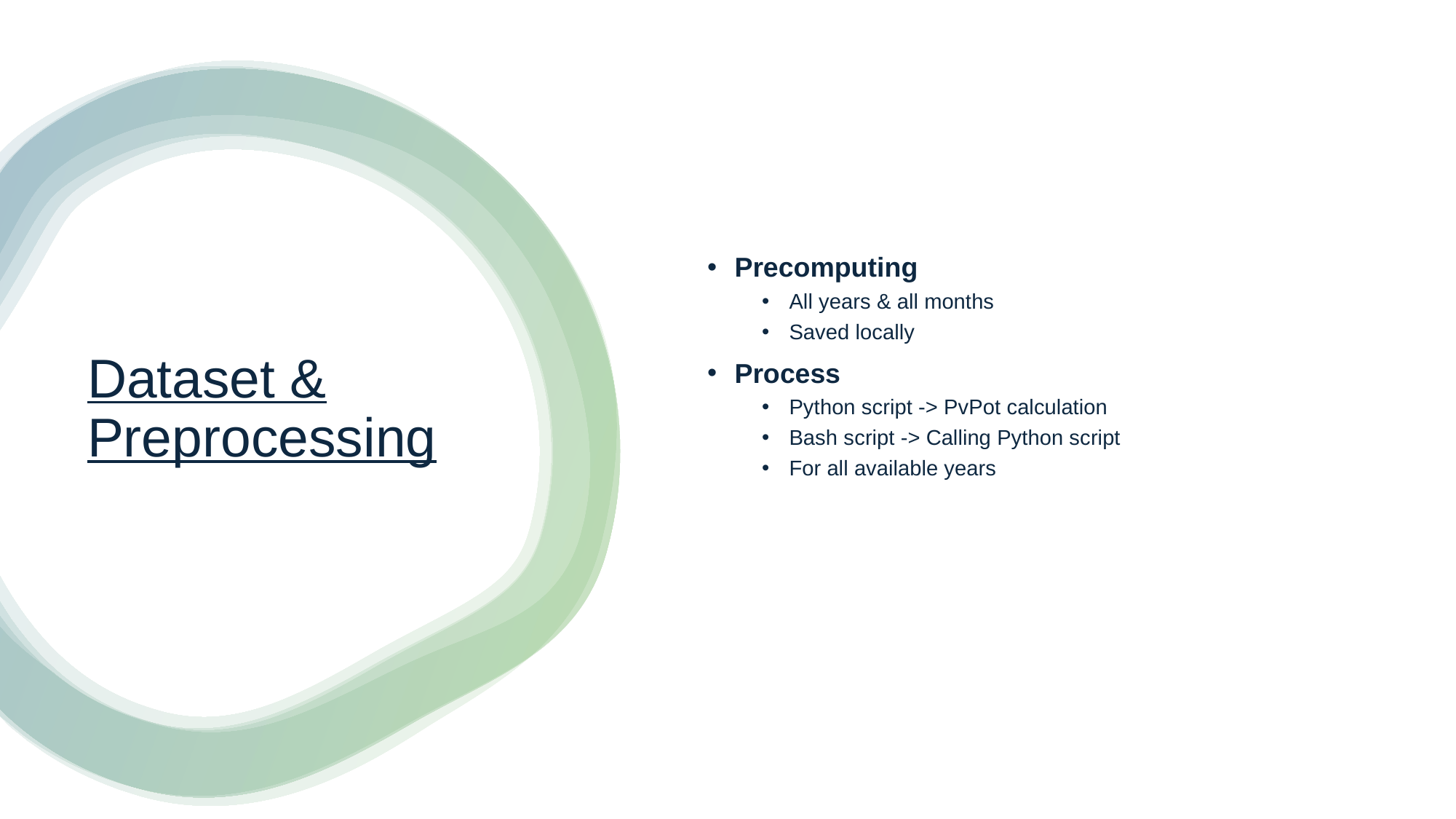

Precomputing
All years & all months
Saved locally
Process
Python script -> PvPot calculation
Bash script -> Calling Python script
For all available years

# Dataset & Preprocessing